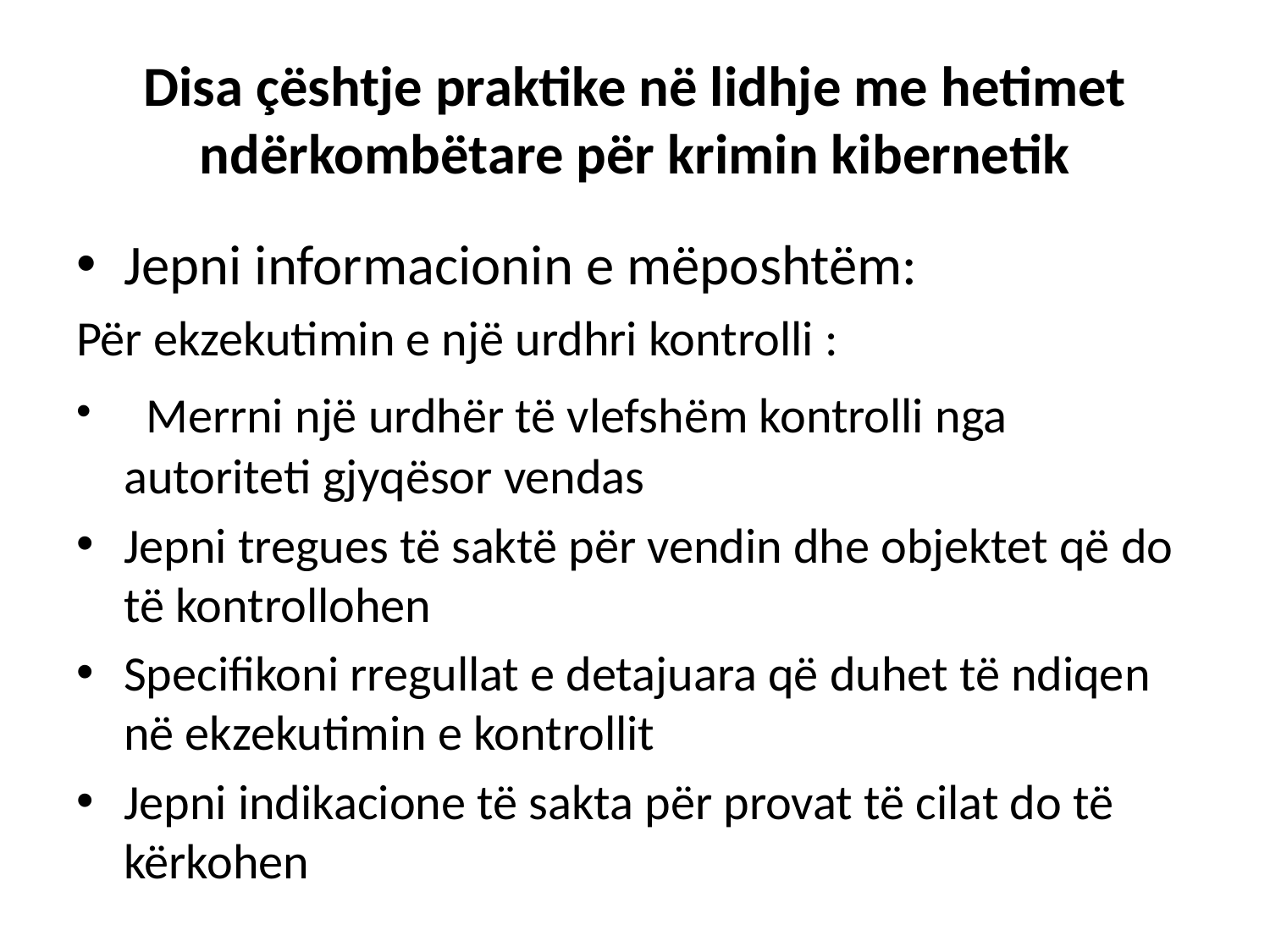

# Disa çështje praktike në lidhje me hetimet ndërkombëtare për krimin kibernetik
Jepni informacionin e mëposhtëm:
Për ekzekutimin e një urdhri kontrolli :
  Merrni një urdhër të vlefshëm kontrolli nga autoriteti gjyqësor vendas
Jepni tregues të saktë për vendin dhe objektet që do të kontrollohen
Specifikoni rregullat e detajuara që duhet të ndiqen në ekzekutimin e kontrollit
Jepni indikacione të sakta për provat të cilat do të kërkohen